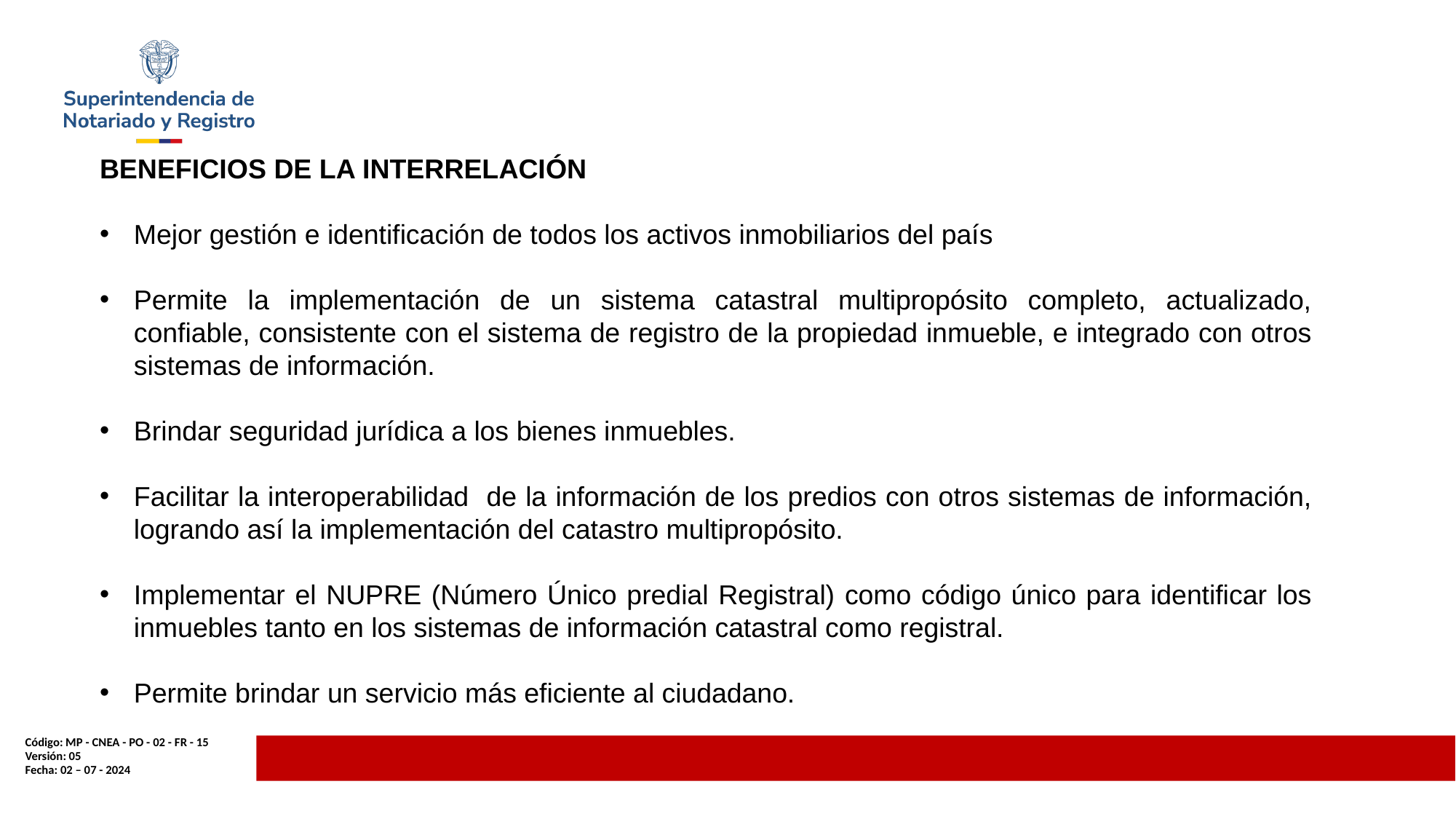

BENEFICIOS DE LA INTERRELACIÓN

Mejor gestión e identificación de todos los activos inmobiliarios del país

Permite la implementación de un sistema catastral multipropósito completo, actualizado, confiable, consistente con el sistema de registro de la propiedad inmueble, e integrado con otros sistemas de información.

Brindar seguridad jurídica a los bienes inmuebles.

Facilitar la interoperabilidad  de la información de los predios con otros sistemas de información, logrando así la implementación del catastro multipropósito.

Implementar el NUPRE (Número Único predial Registral) como código único para identificar los inmuebles tanto en los sistemas de información catastral como registral.

Permite brindar un servicio más eficiente al ciudadano.